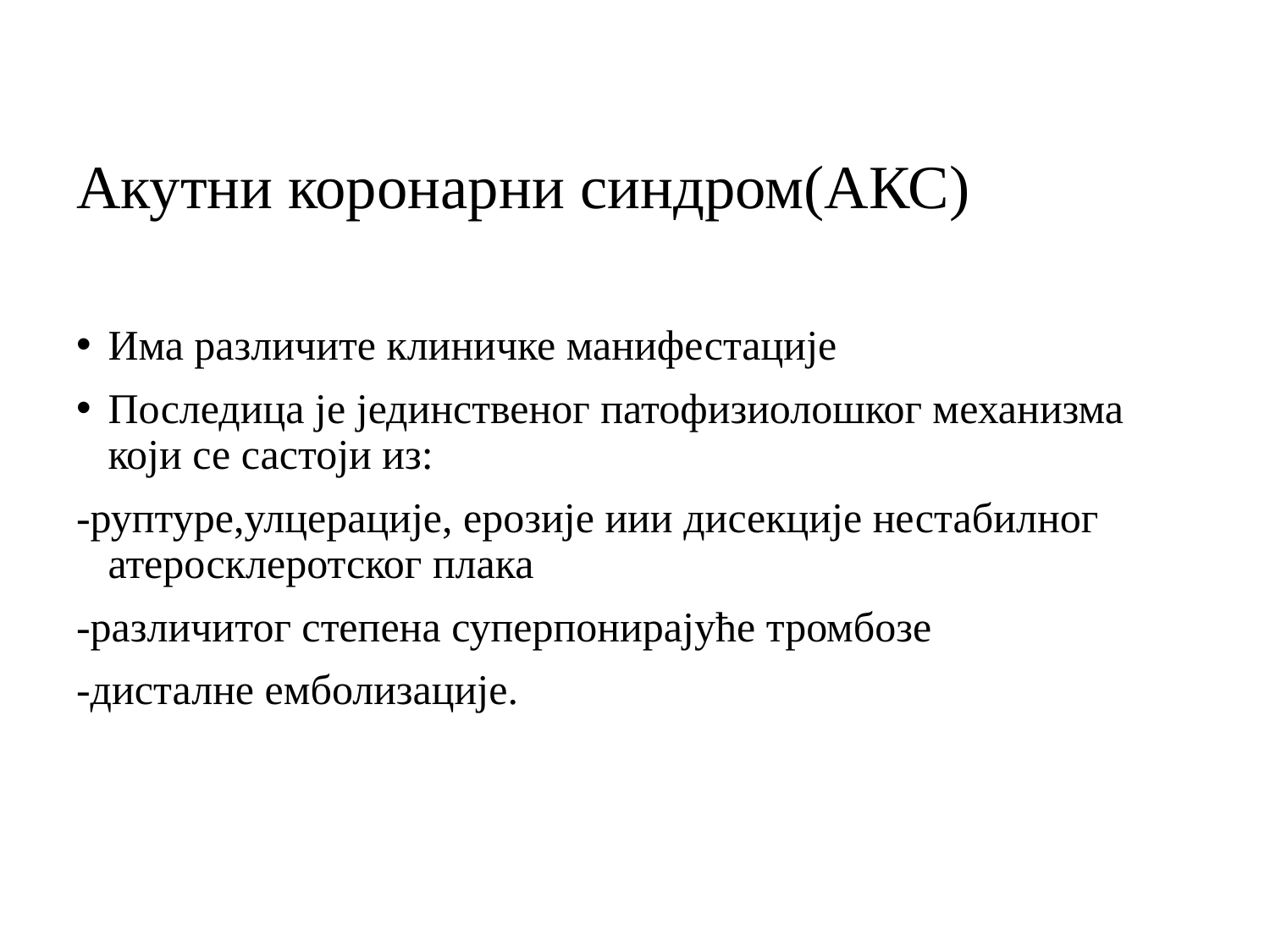

# Акутни коронарни синдром(АКС)
Има различите клиничке манифестације
Последица је јединственог патофизиолошког механизма који се састоји из:
-руптуре,улцерације, ерозије иии дисекције нестабилног атеросклеротског плака
-различитог степена суперпонирајуће тромбозе
-дисталне емболизације.